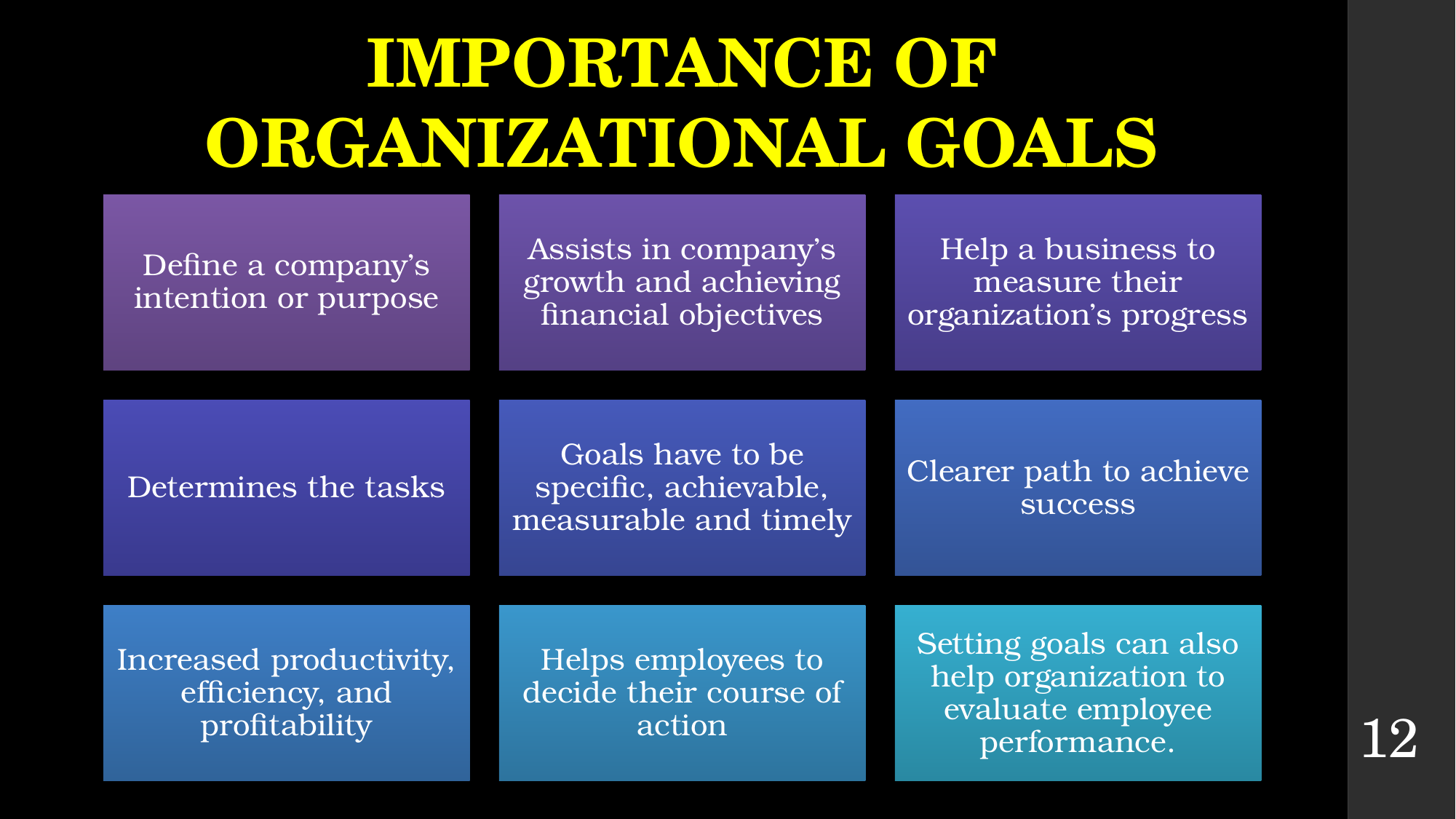

# IMPORTANCE OF ORGANIZATIONAL GOALS
Define a company’s intention or purpose
Assists in company’s growth and achieving financial objectives
Help a business to measure their organization’s progress
Determines the tasks
Goals have to be specific, achievable, measurable and timely
Clearer path to achieve success
Increased productivity, efficiency, and profitability
Helps employees to decide their course of action
Setting goals can also help organization to evaluate employee performance.
12